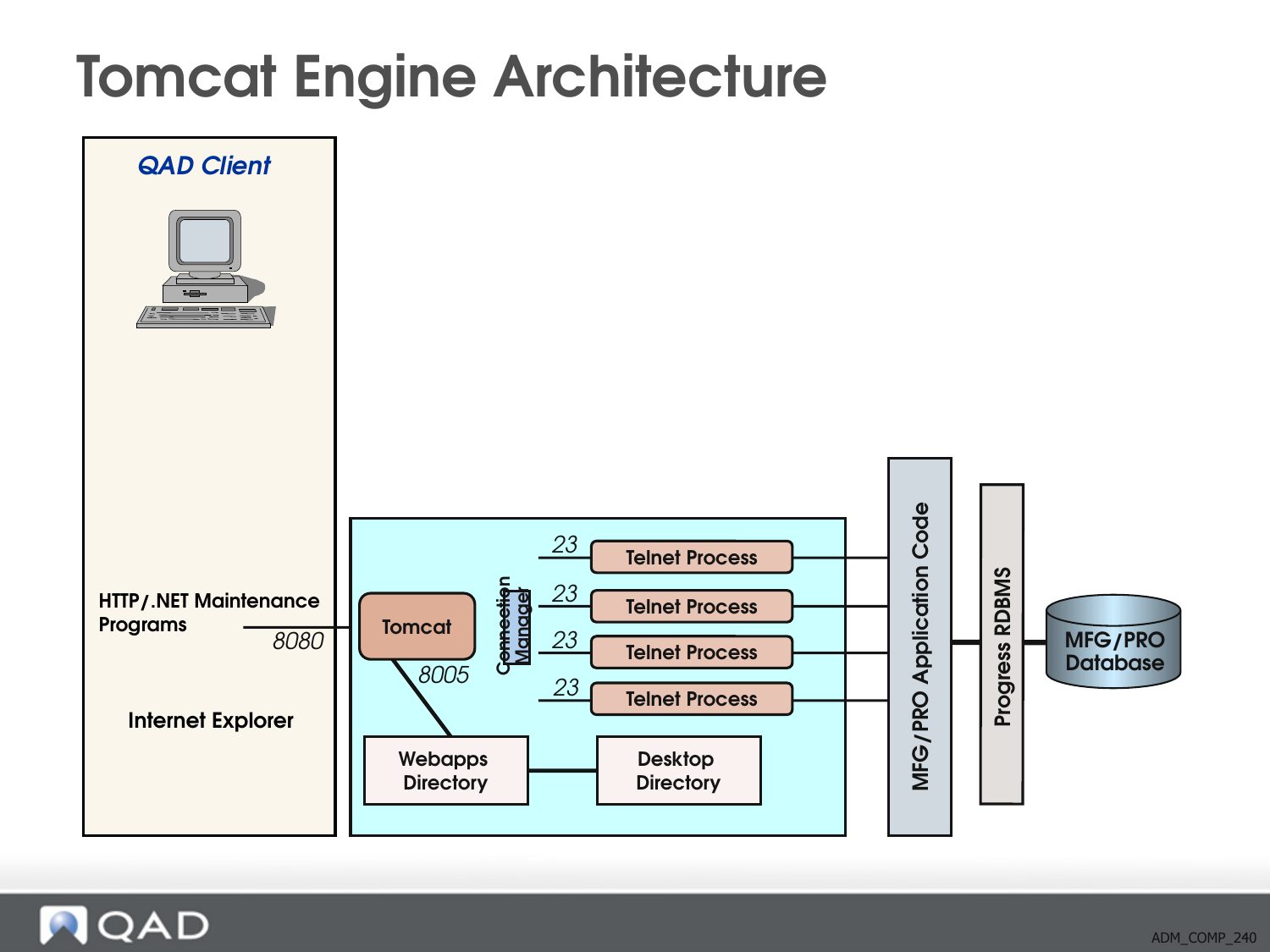

# Tomcat Engine Architecture

QAD Client

23
Telnet Process

23
Telnet Process

Tomcat
Connection Manager

23
Telnet Process

8005
23
Telnet Process

Webapps
Directory
Desktop
Directory

HTTP/.NET Maintenance
Programs

MFG/PRO Database
MFG/PRO Application Code
Progress RDBMS
8080

Internet Explorer
ADM_COMP_240